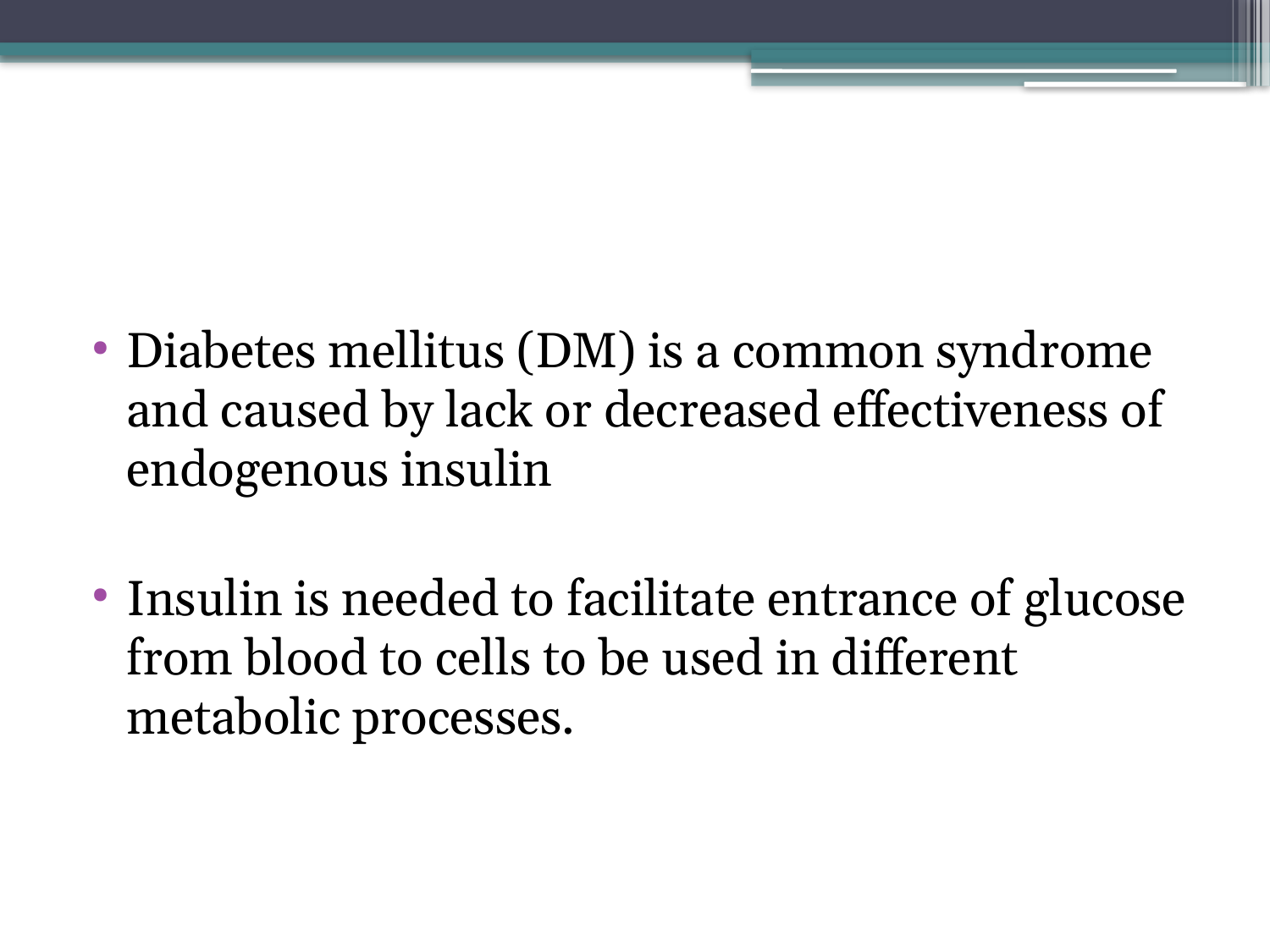

#
Diabetes mellitus (DM) is a common syndrome and caused by lack or decreased effectiveness of endogenous insulin

Insulin is needed to facilitate entrance of glucose from blood to cells to be used in different metabolic processes.